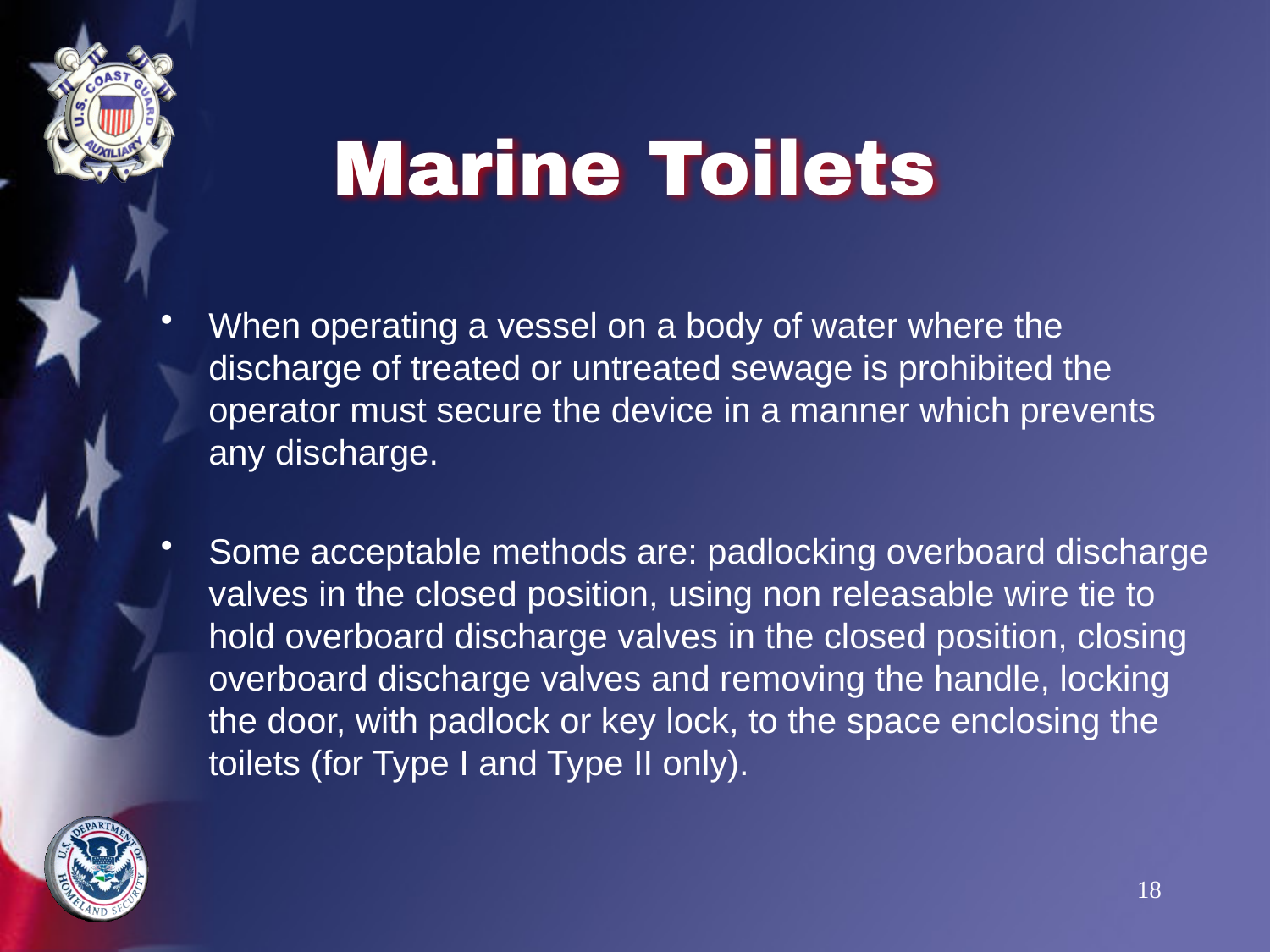

# Marine Toilets
When operating a vessel on a body of water where the discharge of treated or untreated sewage is prohibited the operator must secure the device in a manner which prevents any discharge.

Some acceptable methods are: padlocking overboard discharge valves in the closed position, using non releasable wire tie to hold overboard discharge valves in the closed position, closing overboard discharge valves and removing the handle, locking the door, with padlock or key lock, to the space enclosing the toilets (for Type I and Type II only).
18